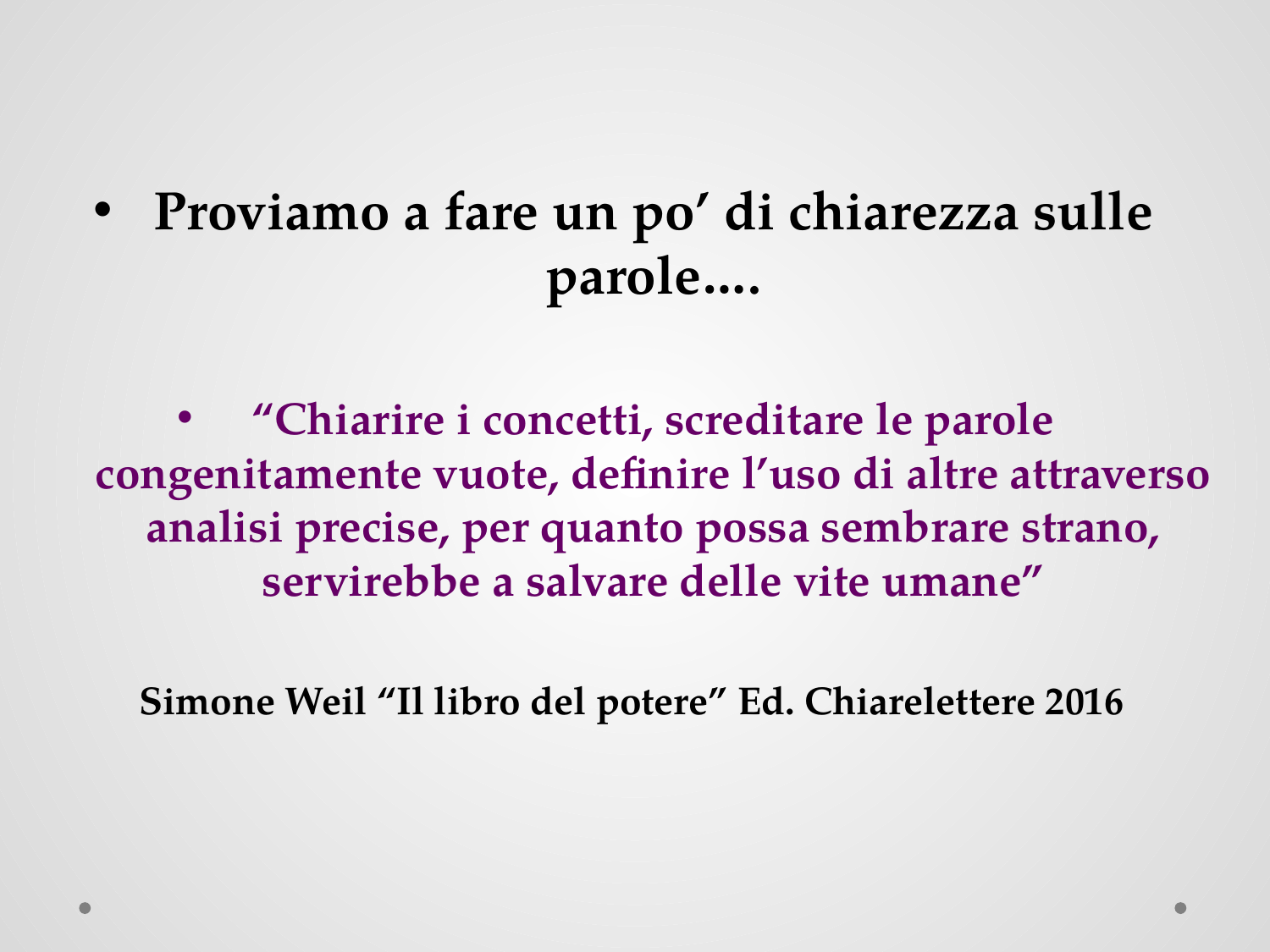

Proviamo a fare un po’ di chiarezza sulle parole….

“Chiarire i concetti, screditare le parole congenitamente vuote, definire l’uso di altre attraverso analisi precise, per quanto possa sembrare strano, servirebbe a salvare delle vite umane”

Simone Weil “Il libro del potere” Ed. Chiarelettere 2016